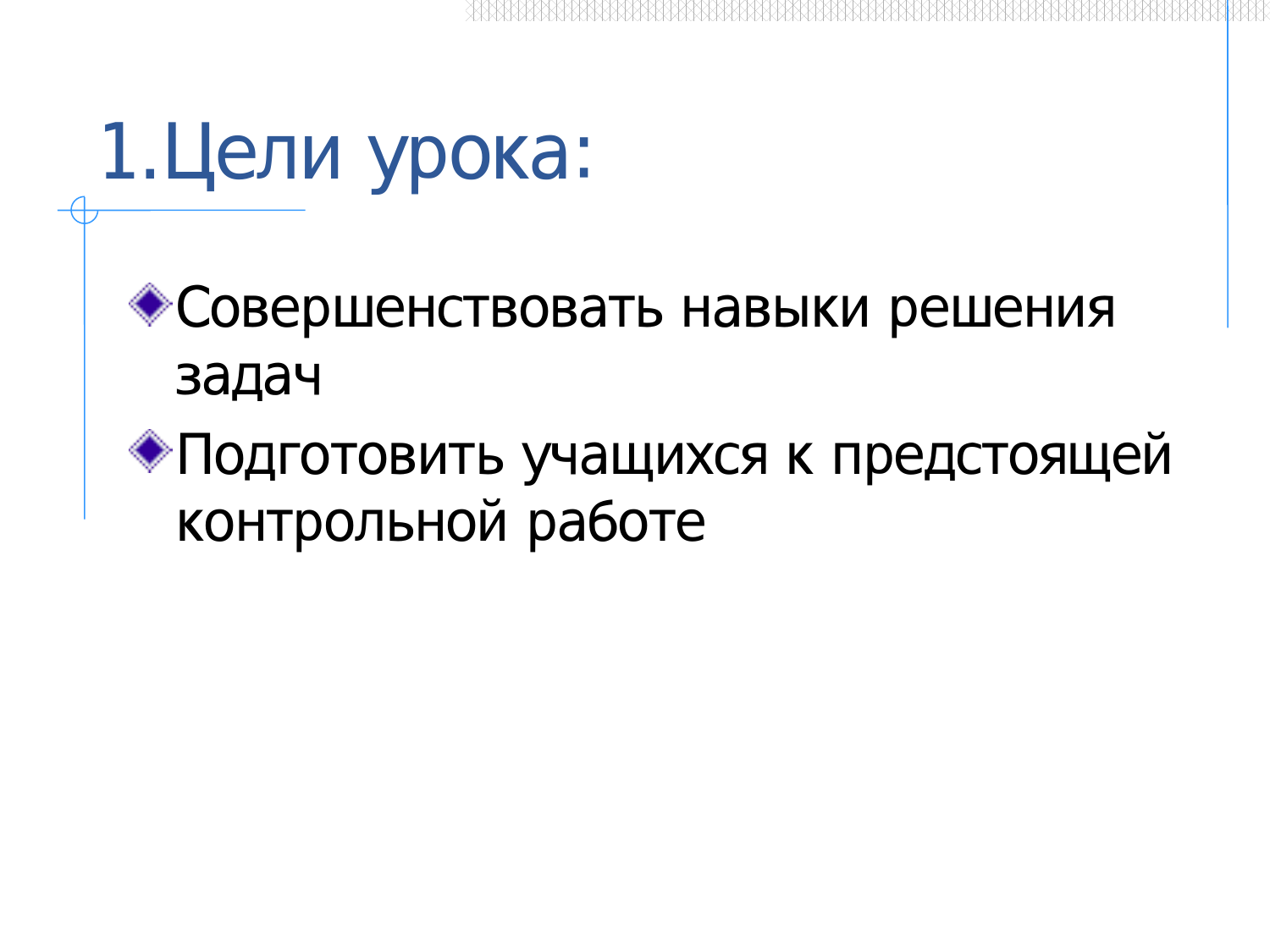

# 1.Цели урока:
Совершенствовать навыки решения задач
Подготовить учащихся к предстоящей контрольной работе